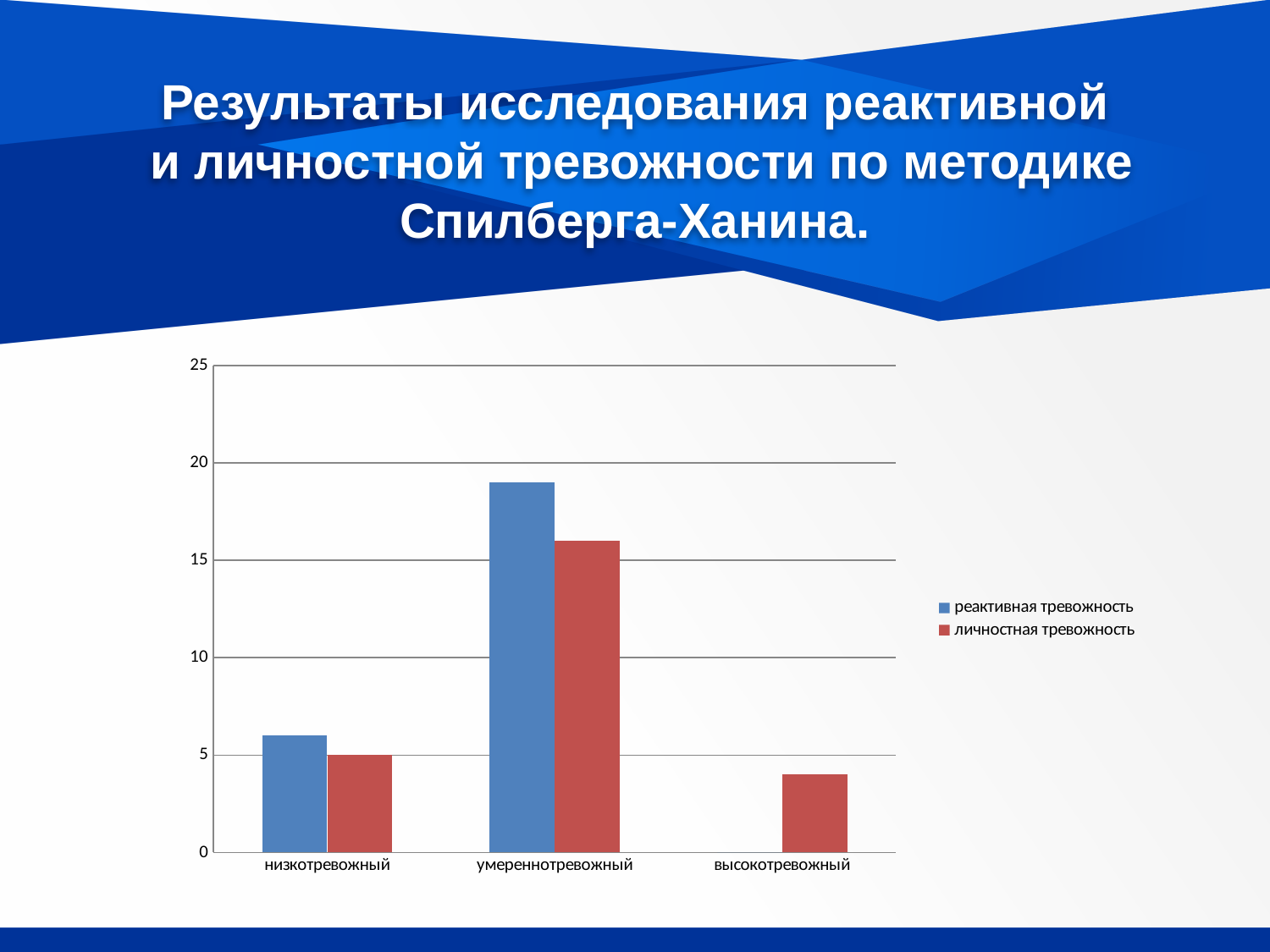

# Результаты исследования реактивной и личностной тревожности по методике Спилберга-Ханина.

### Chart

| Category | реактивная тревожность | личностная тревожность |
|---|---|---|
| низкотревожный | 6.0 | 5.0 |
| умереннотревожный | 19.0 | 16.0 |
| высокотревожный | 0.0 | 4.0 |